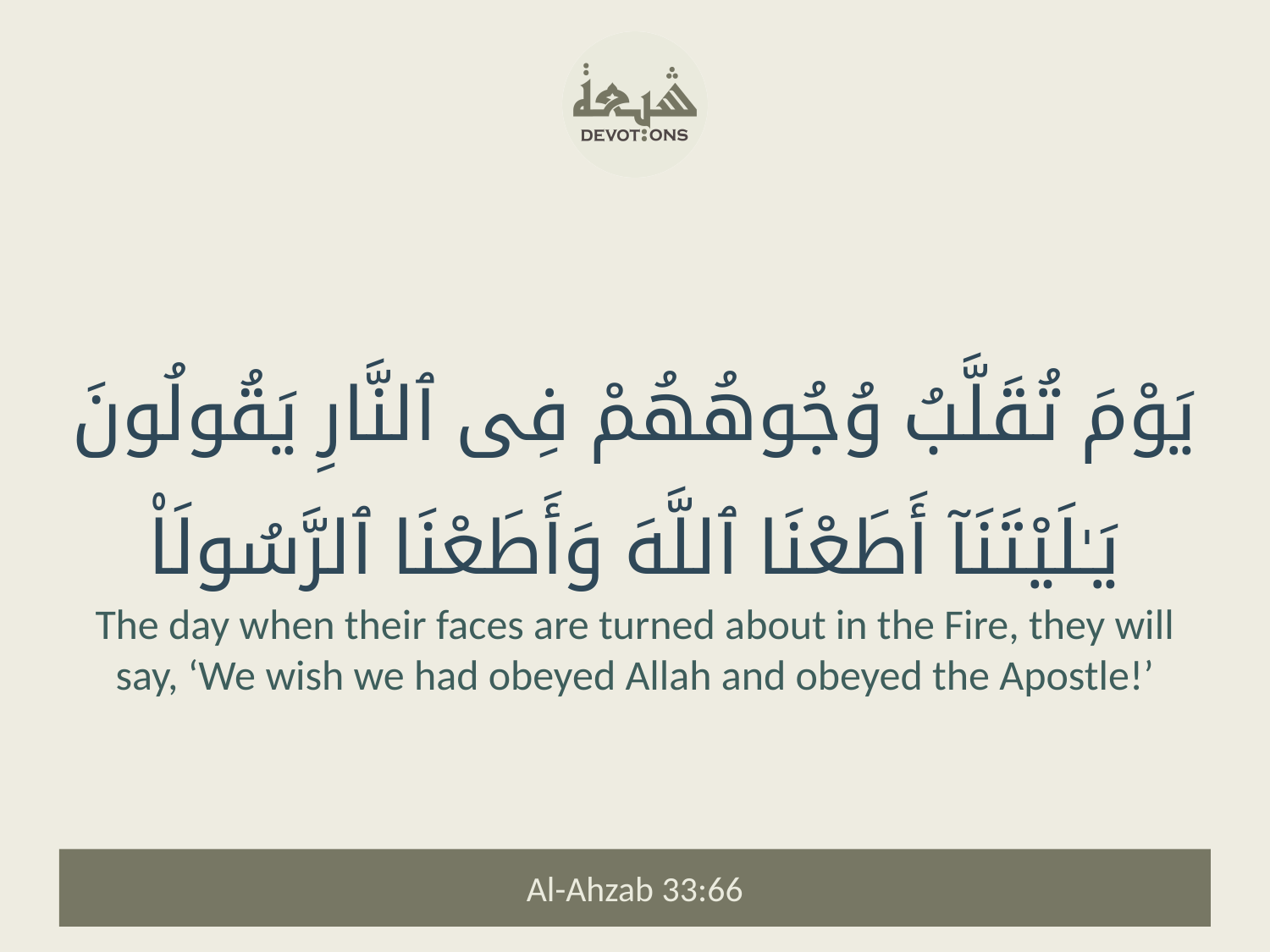

يَوْمَ تُقَلَّبُ وُجُوهُهُمْ فِى ٱلنَّارِ يَقُولُونَ يَـٰلَيْتَنَآ أَطَعْنَا ٱللَّهَ وَأَطَعْنَا ٱلرَّسُولَا۠
The day when their faces are turned about in the Fire, they will say, ‘We wish we had obeyed Allah and obeyed the Apostle!’
Al-Ahzab 33:66